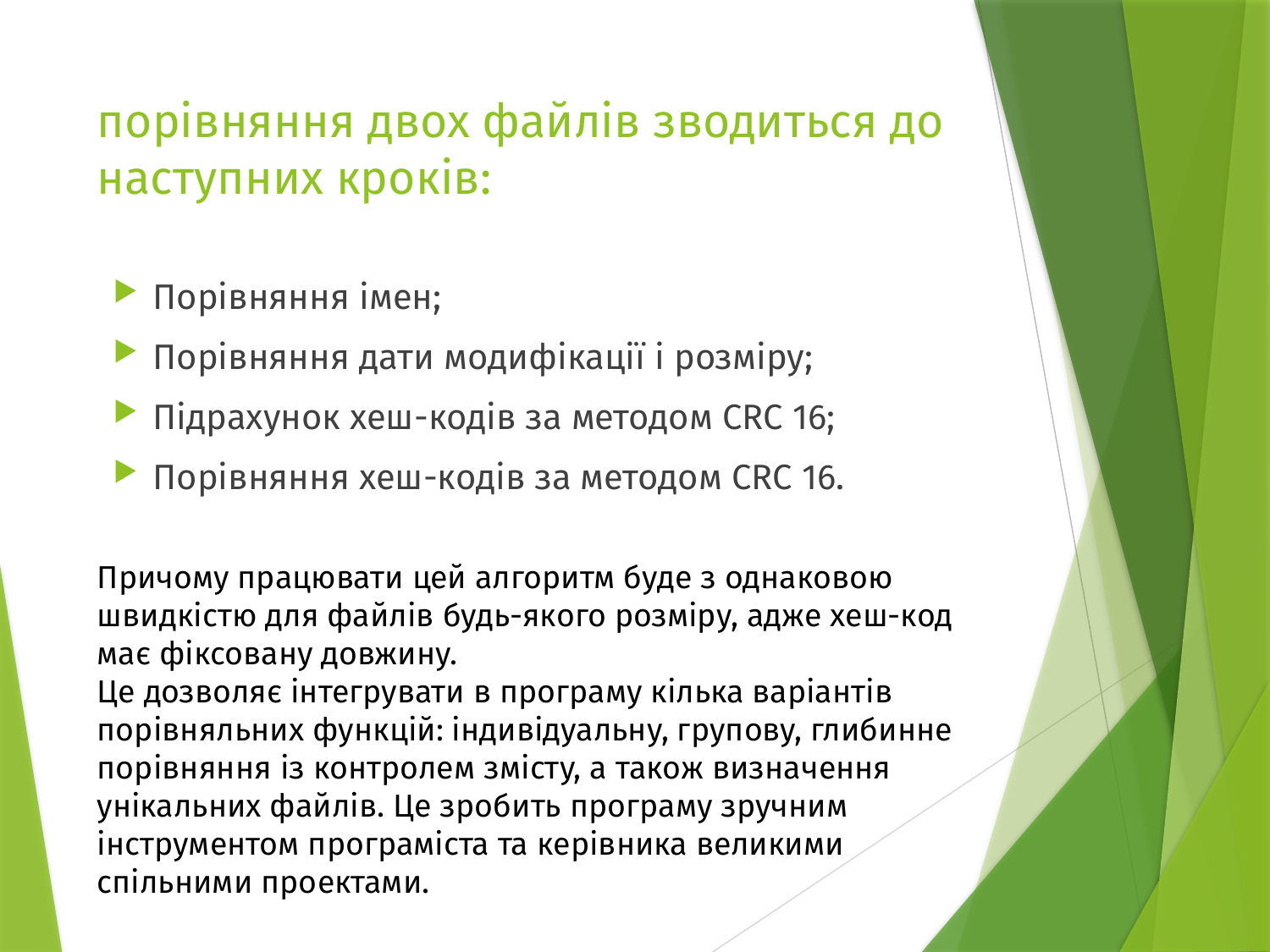

# порівняння двох файлів зводиться до наступних кроків:
Порівняння імен;
Порівняння дати модифікації і розміру;
Підрахунок хеш-кодів за методом CRC 16;
Порівняння хеш-кодів за методом CRC 16.

Причому працювати цей алгоритм буде з однаковою швидкістю для файлів будь-якого розміру, адже хеш-код має фіксовану довжину.
Це дозволяє інтегрувати в програму кілька варіантів порівняльних функцій: індивідуальну, групову, глибинне порівняння із контролем змісту, а також визначення унікальних файлів. Це зробить програму зручним інструментом програміста та керівника великими спільними проектами.